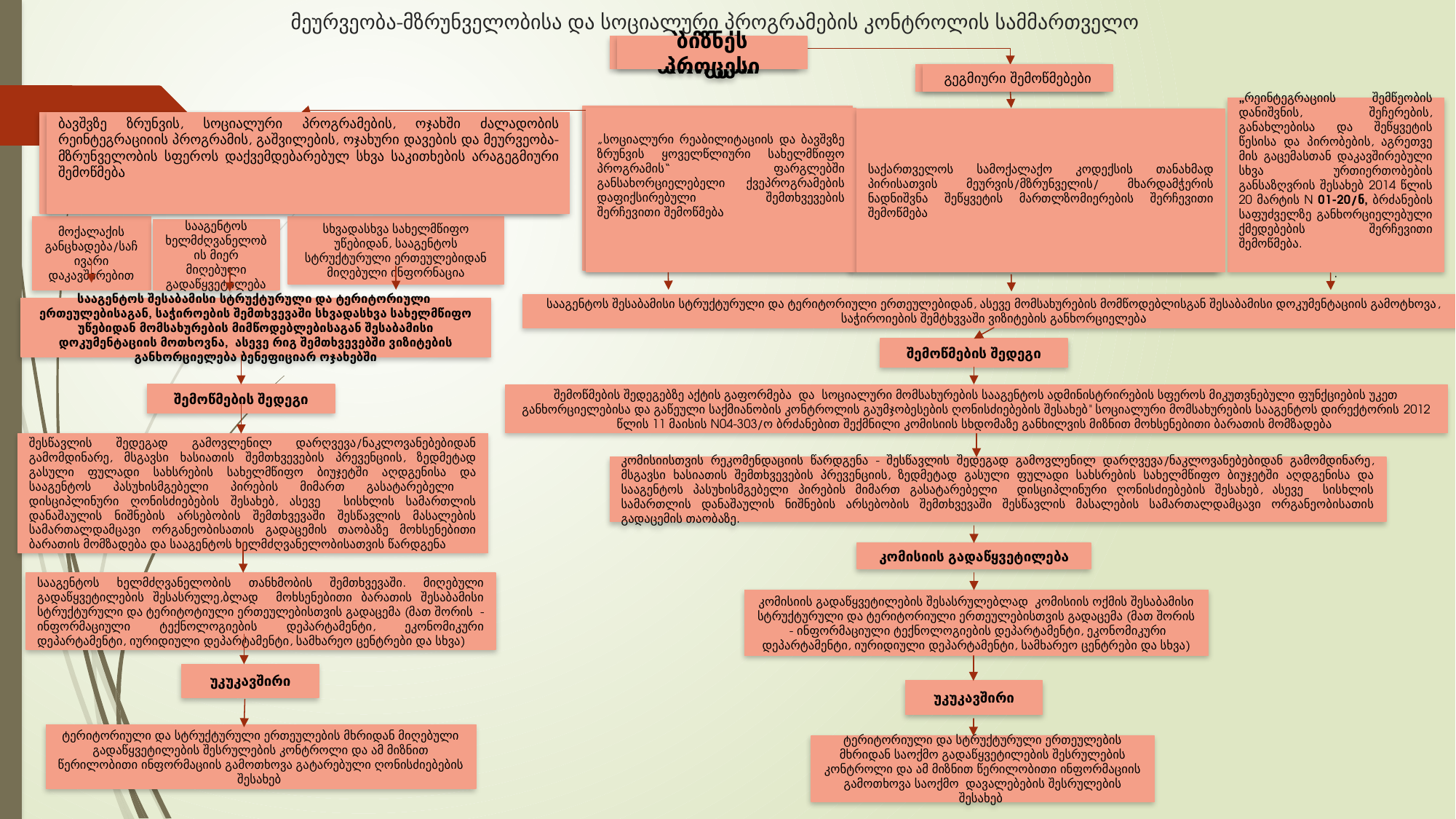

# მეურვეობა-მზრუნველობისა და სოციალური პროგრამების კონტროლის სამმართველო
ბიზნეს პროცესი
ბიზნეს პროცესი
გეგმიური შემოწმებები
გეგმიური შემოწმებები
„რეინტეგრაციის შემწეობის დანიშვნის, შეჩერების, განახლებისა და შეწყვეტის წესისა და პირობების, აგრეთვე მის გაცემასთან დაკავშირებული სხვა ურთიერთობების განსაზღვრის შესახებ 2014 წლის 20 მარტის N 01-20/ნ, ბრძანების საფუძველზე განხორციელებული ქმედებების  შერჩევითი შემოწმება.
.
„სოციალური რეაბილიტაციის და ბავშვზე ზრუნვის ყოველწლიური სახელმწიფო პროგრამის“ ფარგლებში განსახორციელებელი ქვეპროგრამების დაფიქსირებული შემთხვევების შერჩევითი შემოწმება

„სოციალური რეაბილიტაციის და ბავშვზე ზრუნვის ყოველწლიური სახელმწიფო პროგრამის“ ფარგლებში განსახორციელებელი ქვეპროგრამების დაფიქსირებული შემთხვევების შერჩევითი შემოწმება

საქართველოს სამოქალაქო კოდექსის თანახმად პირისათვის მეურვის/მზრუნველის/ მხარდამჭერის ნადნიშვნა შეწყვეტის მართლზომიერების შერჩევითი შემოწმება
საქართველოს სამოქალაქო კოდექსის თანახმად პირისათვის მეურვის/მზრუნველის/ მხარდამჭერის ნადნიშვნა შეწყვეტის მართლზომიერების შერჩევითი შემოწმება
ბავშვზე ზრუნვის, სოციალური პროგრამების, ოჯახში ძალადობის რეინტეგრაციიის პროგრამის, გაშვილების, ოჯახური დავების და მეურვეობა-მზრუნველობის სფეროს დაქვემდებარებულ სხვა საკითხების არაგეგმიური შემოწმება

ბავშვზე ზრუნვის, სოციალური პროგრამების, ოჯახში ძალადობის რეინტეგრაციიის პროგრამის, გაშვილების, ოჯახური დავების და მეურვეობა-მზრუნველობის სფეროს დაქვემდებარებულ სხვა საკითხების არაგეგმიური შემოწმება

მოქალაქის განცხადება/საჩივარი დაკავშირებით
სხვადასხვა სახელმწიფო უწებიდან, სააგენტოს სტრუქტურული ერთეულებიდან მიღებული ინფორნაცია
სააგენტოს ხელმძღვანელობის მიერ მიღებული გადაწყვეტილება
სააგენტოს შესაბამისი სტრუქტურული და ტერიტორიული ერთეულებიდან, ასევე მომსახურების მომწოდებლისგან შესაბამისი დოკუმენტაციის გამოტხოვა, საჭიროიების შემტხვვაში ვიზიტების განხორციელება
სააგენტოს შესაბამისი სტრუქტურული და ტერიტორიული  ერთეულებისაგან, საჭიროების შემთხვევაში სხვადასხვა სახელმწიფო უწებიდან მომსახურების მიმწოდებლებისაგან შესაბამისი დოკუმენტაციის მოთხოვნა,  ასევე რიგ შემთხვევებში ვიზიტების განხორციელება ბენეფიციარ ოჯახებში
შემოწმების შედეგი
შემოწმების შედეგი
შემოწმების შედეგებზე აქტის გაფორმება  და  სოციალური მომსახურების სააგენტოს ადმინისტრირების სფეროს მიკუთვნებული ფუნქციების უკეთ განხორციელებისა და გაწეული საქმიანობის კონტროლის გაუმჯობესების ღონისძიებების შესახებ" სოციალური მომსახურების სააგენტოს დირექტორის 2012 წლის 11 მაისის N04-303/ო ბრძანებით შექმნილი კომისიის სხდომაზე განხილვის მიზნით მოხსენებითი ბარათის მომზადება

შესწავლის შედეგად გამოვლენილ დარღვევა/ნაკლოვანებებიდან გამომდინარე, მსგავსი ხასიათის შემთხვევების პრევენციის, ზედმეტად გასული ფულადი სახსრების სახელმწიფო ბიუჯეტში აღდგენისა და სააგენტოს პასუხისმგებელი პირების მიმართ გასატარებელი  დისციპლინური ღონისძიებების შესახებ, ასევე  სისხლის სამართლის დანაშაულის ნიშნების არსებობის შემთხვევაში შესწავლის მასალების სამართალდამცავი ორგანეობისათის გადაცემის თაობაზე მოხსენებითი ბარათის მომზადება და სააგენტოს ხელმძღვანელობისათვის წარდგენა

კომისიისთვის რეკომენდაციის წარდგენა - შესწავლის შედეგად გამოვლენილ დარღვევა/ნაკლოვანებებიდან გამომდინარე, მსგავსი ხასიათის შემთხვევების პრევენციის, ზედმეტად გასული ფულადი სახსრების სახელმწიფო ბიუჯეტში აღდგენისა და სააგენტოს პასუხისმგებელი პირების მიმართ გასატარებელი  დისციპლინური ღონისძიებების შესახებ, ასევე  სისხლის სამართლის დანაშაულის ნიშნების არსებობის შემთხვევაში შესწავლის მასალების სამართალდამცავი ორგანეობისათის გადაცემის თაობაზე.

კომისიის გადაწყვეტილება

სააგენტოს ხელმძღვანელობის თანხმობის შემთხვევაში. მიღებული გადაწყვეტილების შესასრულე,ბლად  მოხსენებითი ბარათის შესაბამისი სტრუქტურული და ტერიტოტიული ერთეულებისთვის გადაცემა (მათ შორის  - ინფორმაციული ტექნოლოგიების დეპარტამენტი, ეკონომიკური დეპარტამენტი, იურიდიული დეპარტამენტი, სამხარეო ცენტრები და სხვა)

კომისიის გადაწყვეტილების შესასრულებლად  კომისიის ოქმის შესაბამისი სტრუქტურული და ტერიტორიული ერთეულებისთვის გადაცემა (მათ შორის  - ინფორმაციული ტექნოლოგიების დეპარტამენტი, ეკონომიკური დეპარტამენტი, იურიდიული დეპარტამენტი, სამხარეო ცენტრები და სხვა)

უკუკავშირი
უკუკავშირი
ტერიტორიული და სტრუქტურული ერთეულების მხრიდან მიღებული გადაწყვეტილების შესრულების კონტროლი და ამ მიზნით წერილობითი ინფორმაციის გამოთხოვა გატარებული ღონისძიებების შესახებ
ტერიტორიული და სტრუქტურული ერთეულების მხრიდან საოქმო გადაწყვეტილების შესრულების კონტროლი და ამ მიზნით წერილობითი ინფორმაციის გამოთხოვა საოქმო  დავალებების შესრულების შესახებ